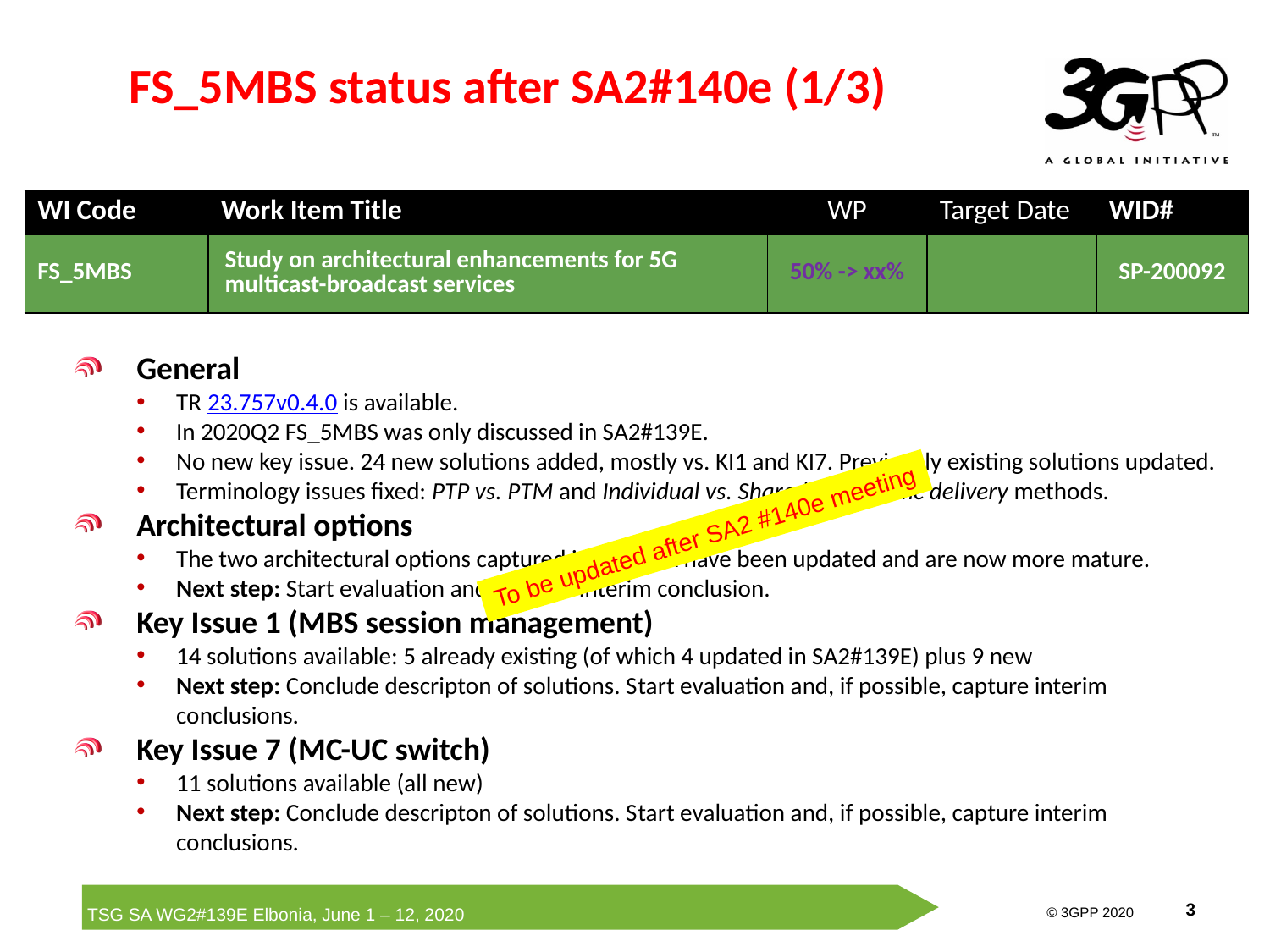

# FS_5MBS status after SA2#140e (1/3)
| WI Code | Work Item Title | WP | Target Date | WID# |
| --- | --- | --- | --- | --- |
| FS\_5MBS | Study on architectural enhancements for 5G multicast-broadcast services | 50% -> xx% |  | SP-200092 |
General
TR 23.757v0.4.0 is available.
In 2020Q2 FS_5MBS was only discussed in SA2#139E.
No new key issue. 24 new solutions added, mostly vs. KI1 and KI7. Previously existing solutions updated.
Terminology issues fixed: PTP vs. PTM and Individual vs. Shared MBS traffic delivery methods.
Architectural options
The two architectural options captured in Annex A have been updated and are now more mature.
Next step: Start evaluation and attempt interim conclusion.
Key Issue 1 (MBS session management)
14 solutions available: 5 already existing (of which 4 updated in SA2#139E) plus 9 new
Next step: Conclude descripton of solutions. Start evaluation and, if possible, capture interim conclusions.
Key Issue 7 (MC-UC switch)
11 solutions available (all new)
Next step: Conclude descripton of solutions. Start evaluation and, if possible, capture interim conclusions.
To be updated after SA2 #140e meeting